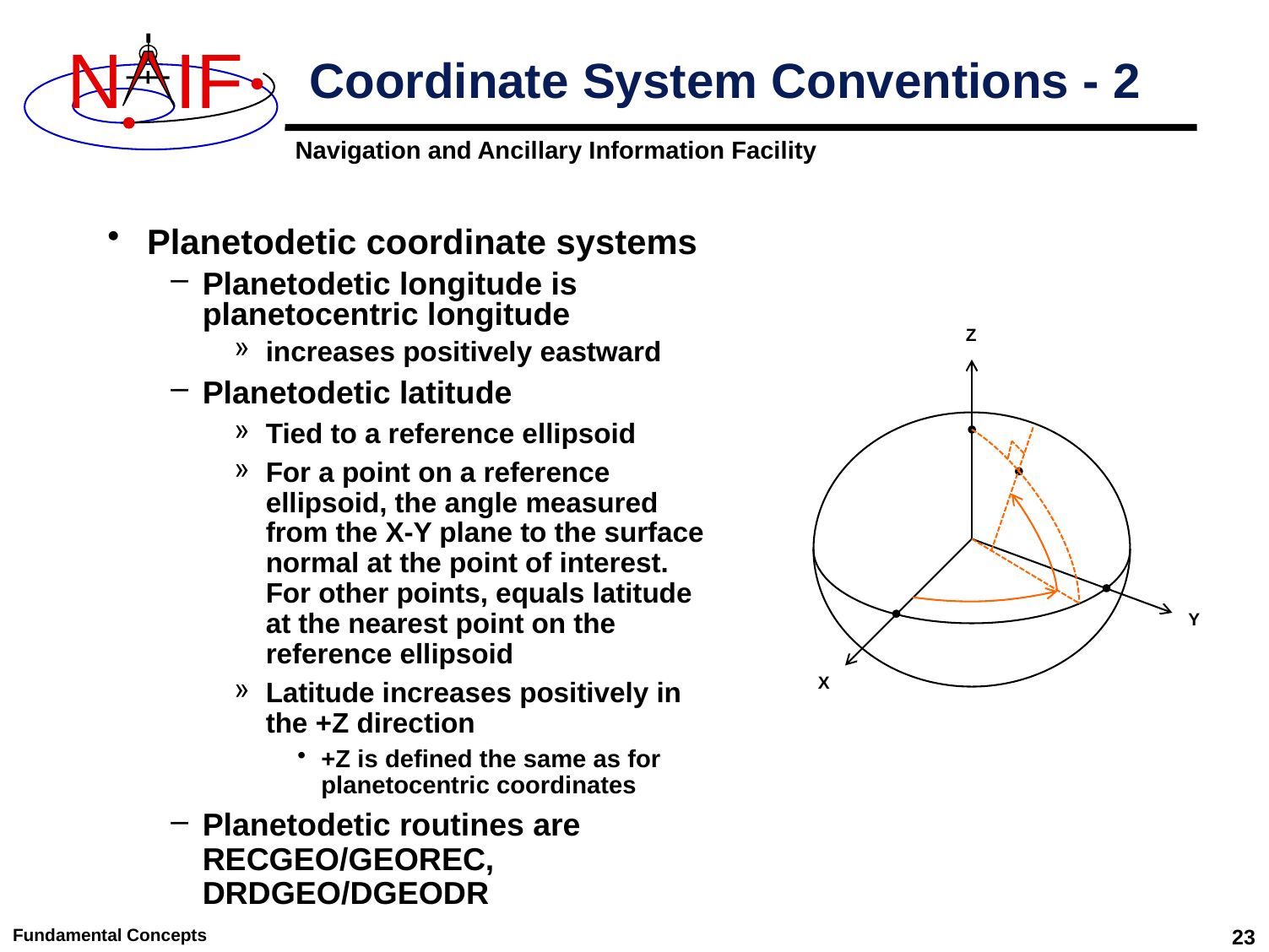

# Coordinate System Conventions - 2
Planetodetic coordinate systems
Planetodetic longitude is planetocentric longitude
increases positively eastward
Planetodetic latitude
Tied to a reference ellipsoid
For a point on a reference ellipsoid, the angle measured from the X-Y plane to the surface normal at the point of interest. For other points, equals latitude at the nearest point on the reference ellipsoid
Latitude increases positively in the +Z direction
+Z is defined the same as for planetocentric coordinates
Planetodetic routines are RECGEO/GEOREC, DRDGEO/DGEODR

Z

Y

X
Fundamental Concepts
23